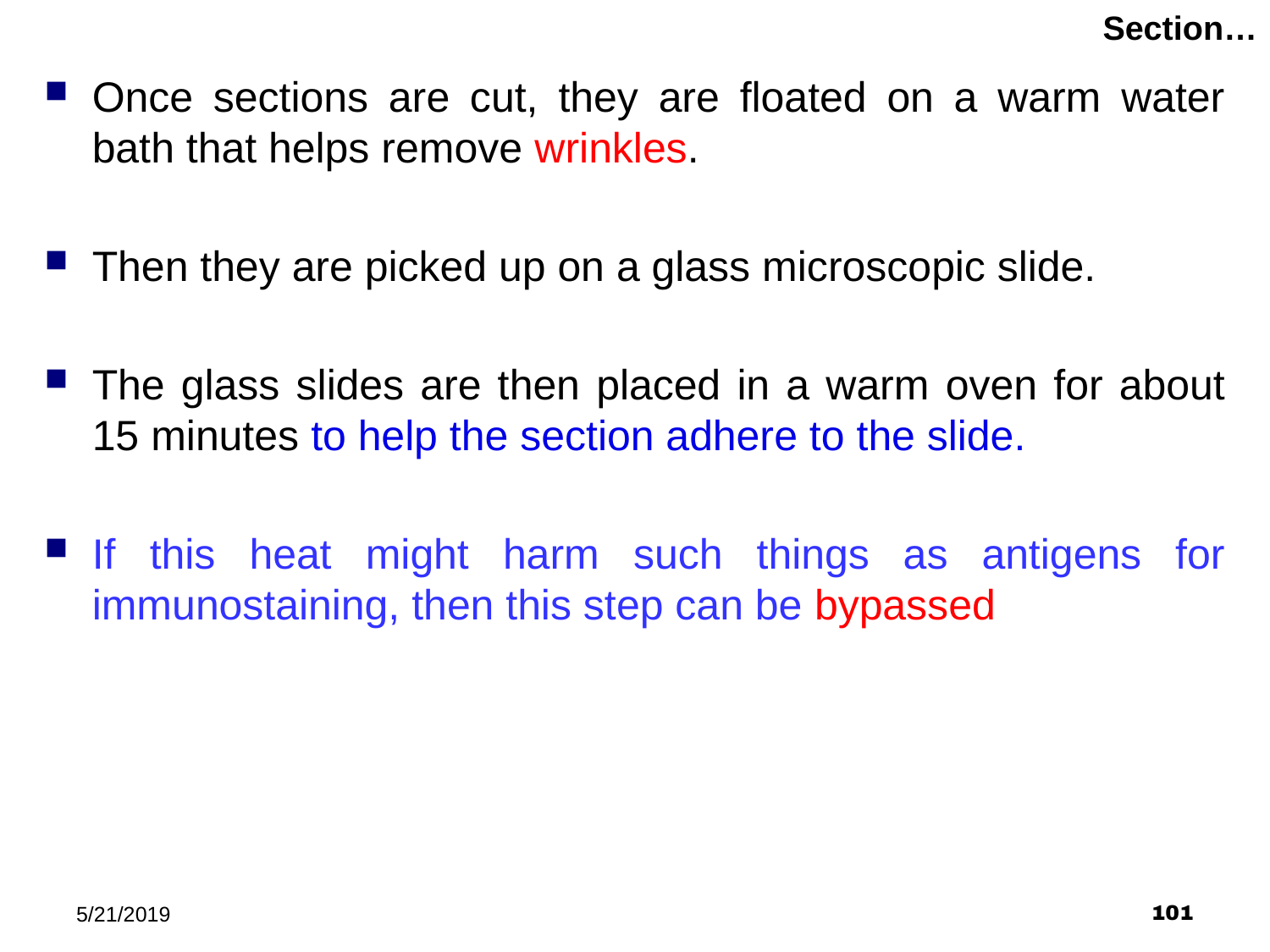

# Section…
Once sections are cut, they are floated on a warm water bath that helps remove wrinkles.

Then they are picked up on a glass microscopic slide.

The glass slides are then placed in a warm oven for about 15 minutes to help the section adhere to the slide.

If this heat might harm such things as antigens for immunostaining, then this step can be bypassed
5/21/2019
101